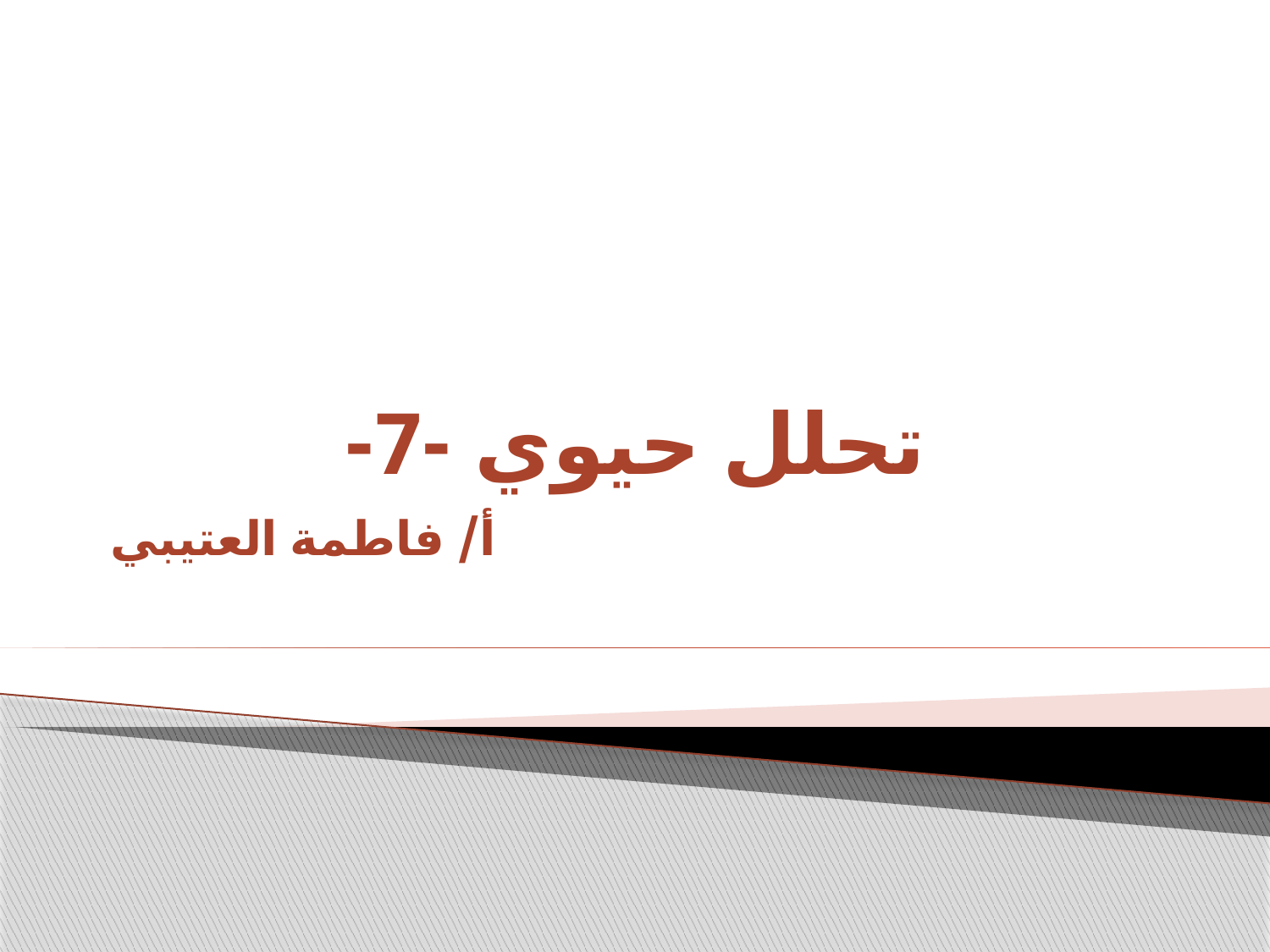

# تحلل حيوي -7-
أ/ فاطمة العتيبي